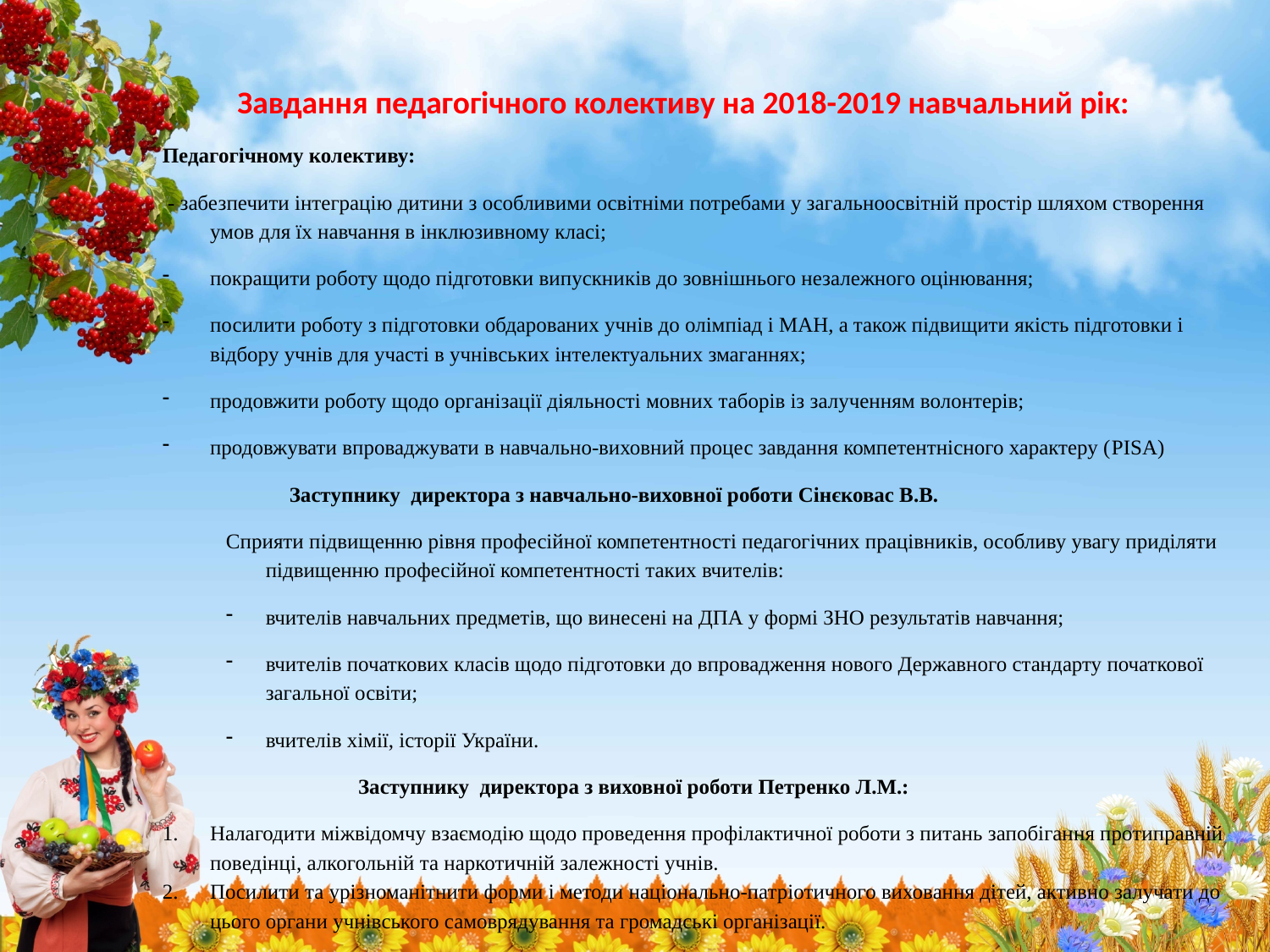

Педагогічному колективу:
 - забезпечити інтеграцію дитини з особливими освітніми потребами у загальноосвітній простір шляхом створення умов для їх навчання в інклюзивному класі;
покращити роботу щодо підготовки випускників до зовнішнього незалежного оцінювання;
посилити роботу з підготовки обдарованих учнів до олімпіад і МАН, а також підвищити якість підготовки і відбору учнів для участі в учнівських інтелектуальних змаганнях;
продовжити роботу щодо організації діяльності мовних таборів із залученням волонтерів;
продовжувати впроваджувати в навчально-виховний процес завдання компетентнісного характеру (PISA)
                        Заступнику  директора з навчально-виховної роботи Сінєковас В.В.
Сприяти підвищенню рівня професійної компетентності педагогічних працівників, особливу увагу приділяти підвищенню професійної компетентності таких вчителів:
вчителів навчальних предметів, що винесені на ДПА у формі ЗНО результатів навчання;
вчителів початкових класів щодо підготовки до впровадження нового Державного стандарту початкової загальної освіти;
вчителів хімії, історії України.
                         Заступнику  директора з виховної роботи Петренко Л.М.:
Налагодити міжвідомчу взаємодію щодо проведення профілактичної роботи з питань запобігання протиправній поведінці, алкогольній та наркотичній залежності учнів.
Посилити та урізноманітнити форми і методи національно-патріотичного виховання дітей, активно залучати до цього органи учнівського самоврядування та громадські організації.
Завдання педагогічного колективу на 2018-2019 навчальний рік: